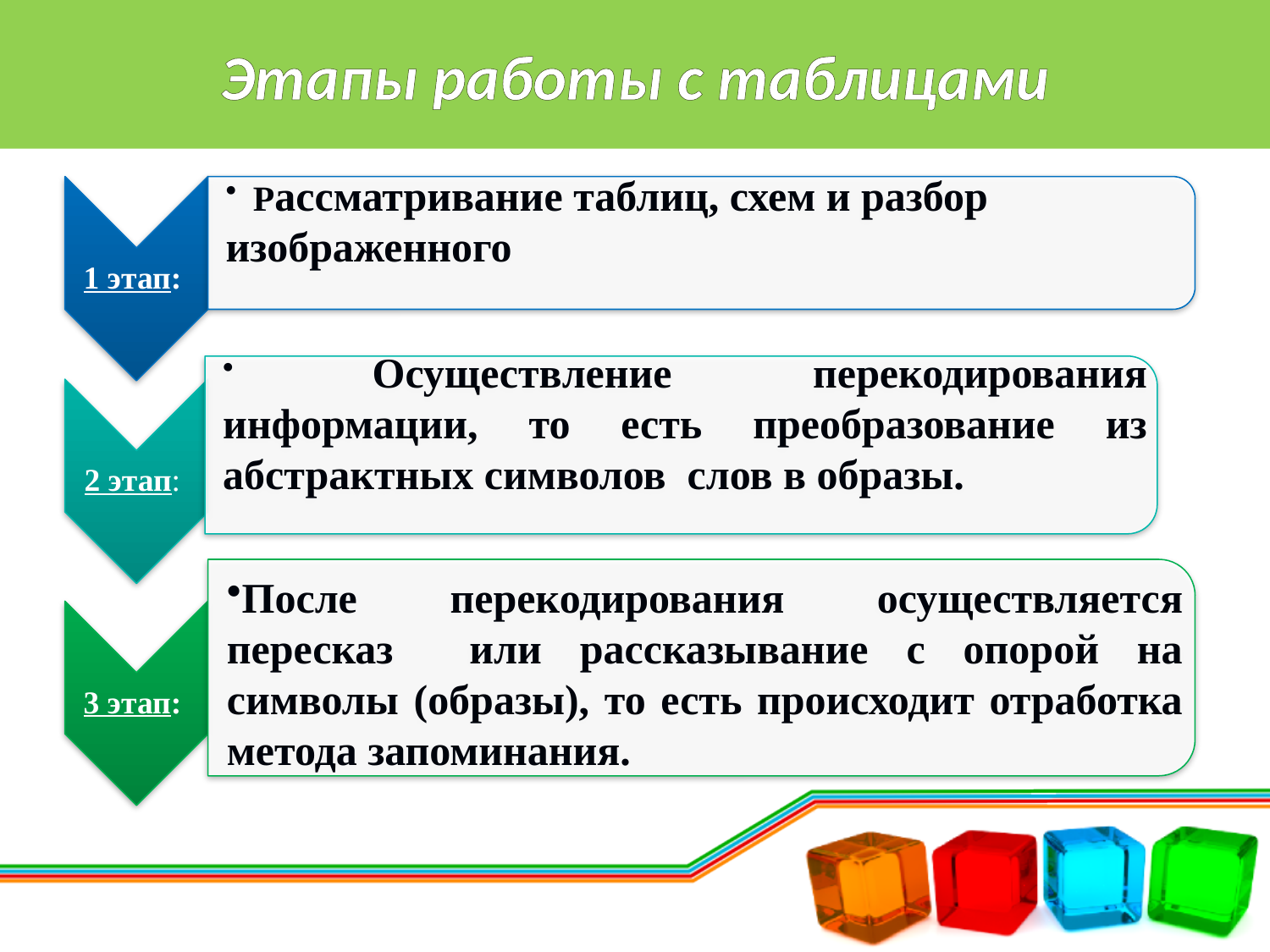

# Этапы работы с таблицами
1 этап:
  Рассматривание таблиц, схем и разбор изображенного

2 этап:
 Осуществление перекодирования информации, то есть преобразование из абстрактных символов  слов в образы.

3 этап:

После перекодирования осуществляется пересказ  или рассказывание с опорой на символы (образы), то есть происходит отработка метода запоминания.